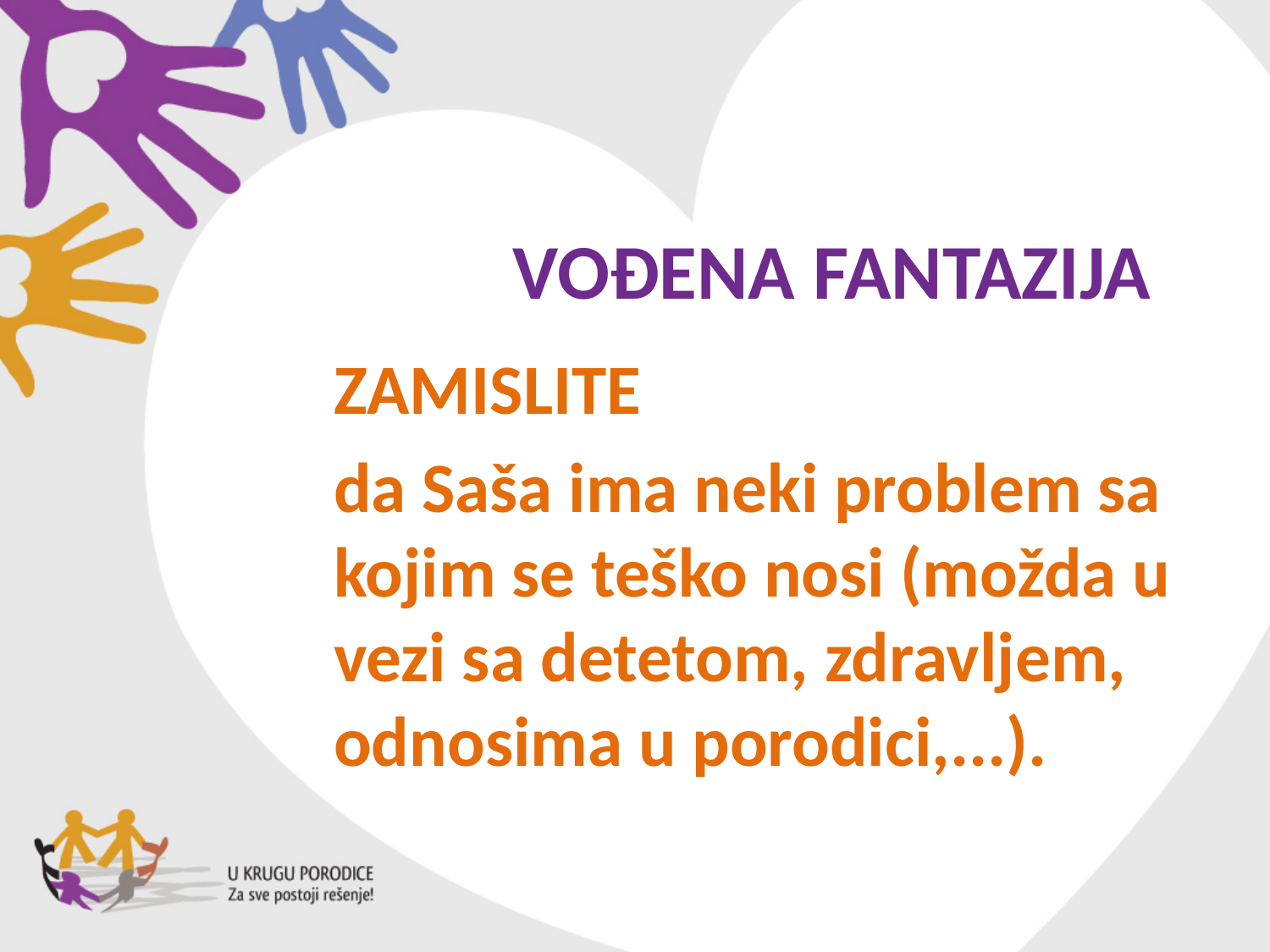

#
VOĐENA FANTAZIJA
ZAMISLITE
da Saša ima neki problem sa kojim se teško nosi (možda u vezi sa detetom, zdravljem, odnosima u porodici,...).